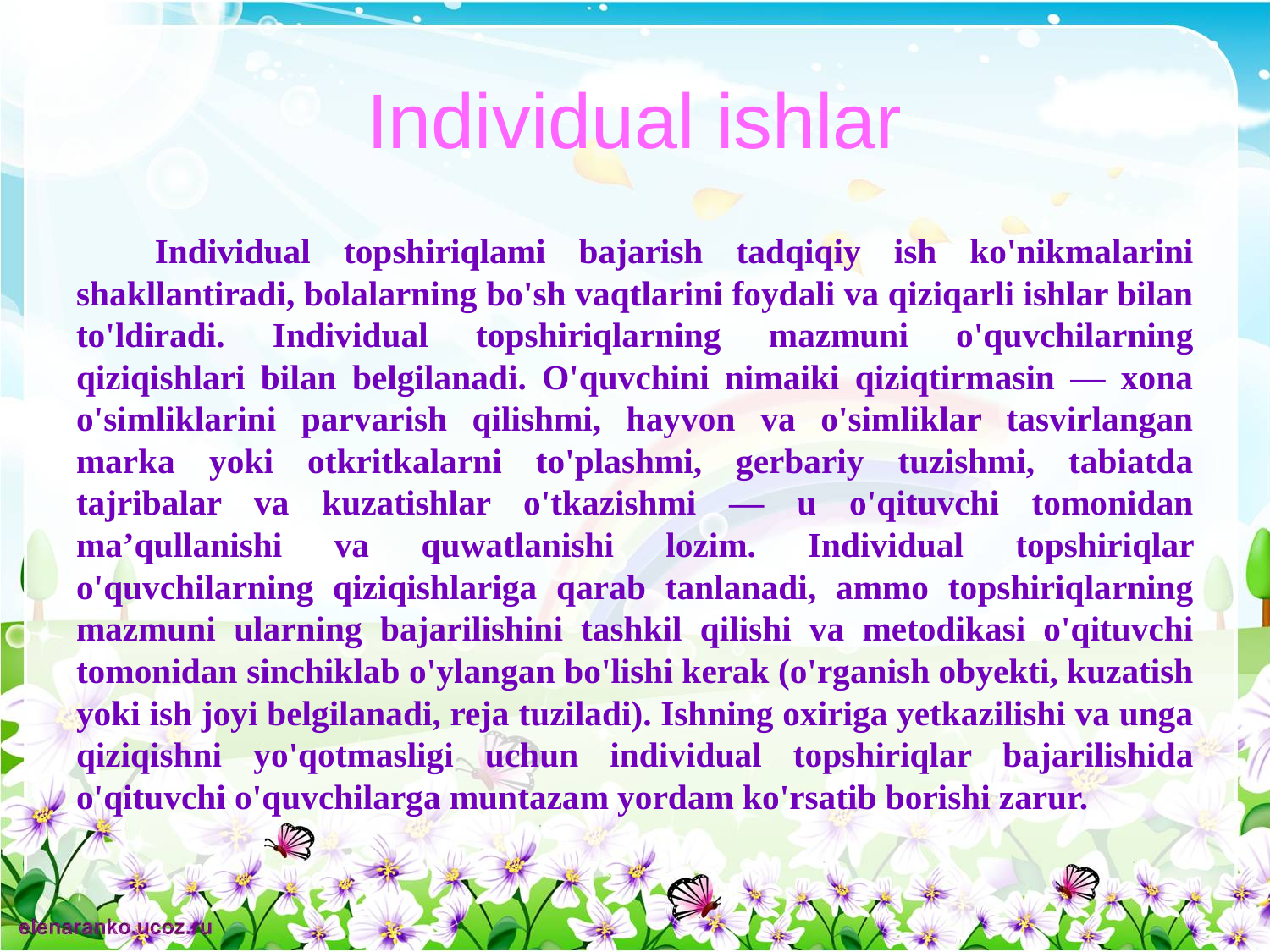

# Individual ishlar
	Individual topshiriqlami bajarish tadqiqiy ish ko'nikmalarini shakllantiradi, bolalarning bo'sh vaqtlarini foydali va qiziqarli ishlar bilan to'ldiradi. Individual topshiriqlarning mazmuni o'quvchilarning qiziqishlari bilan belgilanadi. O'quvchini nimaiki qiziqtirmasin — xona o'simliklarini parvarish qilishmi, hayvon va o'simliklar tasvirlangan marka yoki otkritkalarni to'plashmi, gerbariy tuzishmi, tabiatda tajribalar va kuzatishlar o'tkazishmi — u o'qituvchi tomonidan ma’qullanishi va quwatlanishi lozim. Individual topshiriqlar o'quvchilarning qiziqishlariga qarab tanlanadi, ammo topshiriqlarning mazmuni ularning bajarilishini tashkil qilishi va metodikasi o'qituvchi tomonidan sinchiklab o'ylangan bo'lishi kerak (o'rganish obyekti, kuzatish yoki ish joyi belgilanadi, reja tuziladi). Ishning oxiriga yetkazilishi va unga qiziqishni yo'qotmasligi uchun individual topshiriqlar bajarilishida o'qituvchi o'quvchilarga muntazam yordam ko'rsatib borishi zarur.